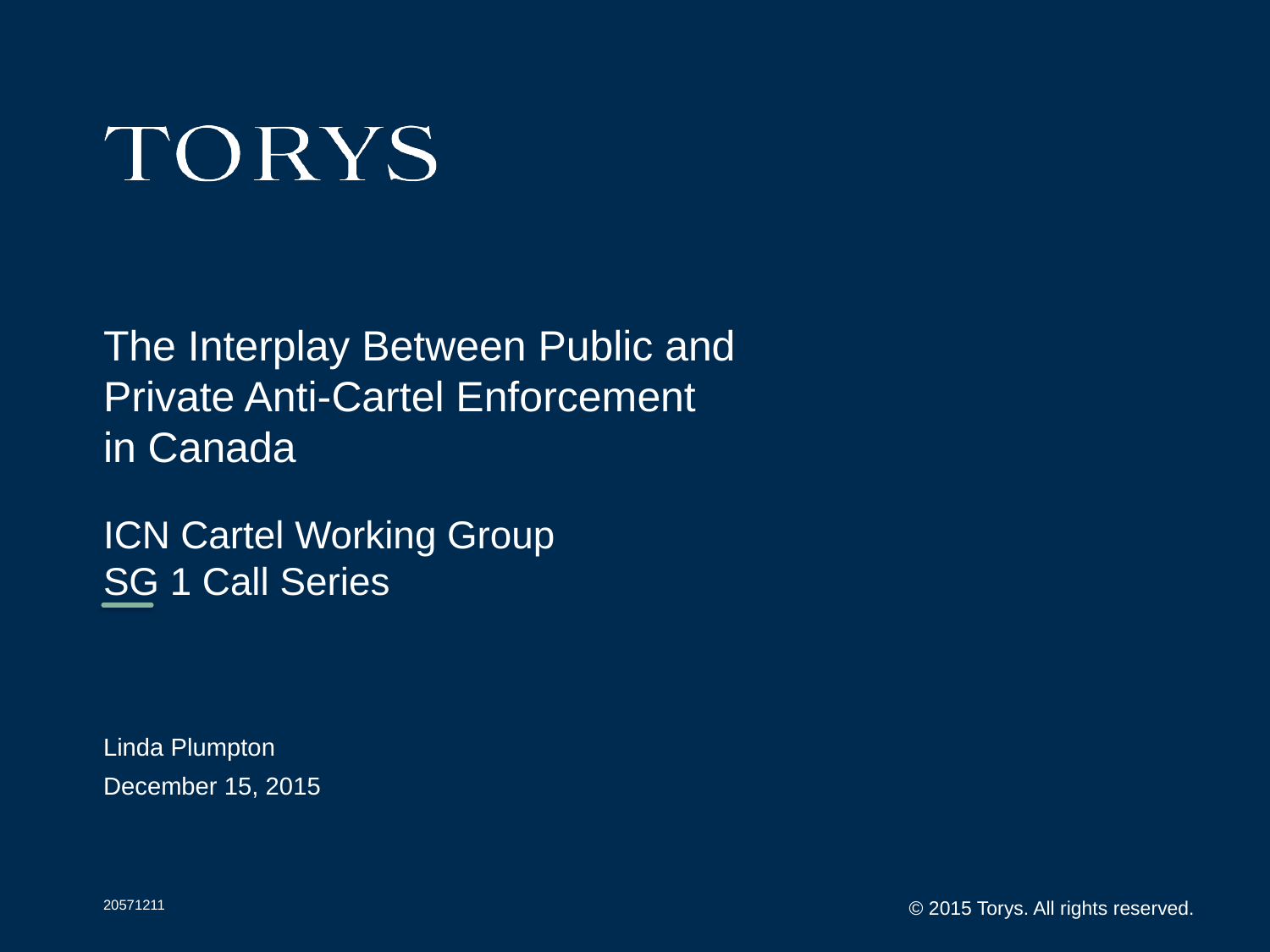

# The Interplay Between Public and Private Anti-Cartel Enforcement in Canada
ICN Cartel Working Group
SG 1 Call Series
Linda Plumpton
December 15, 2015
20571211